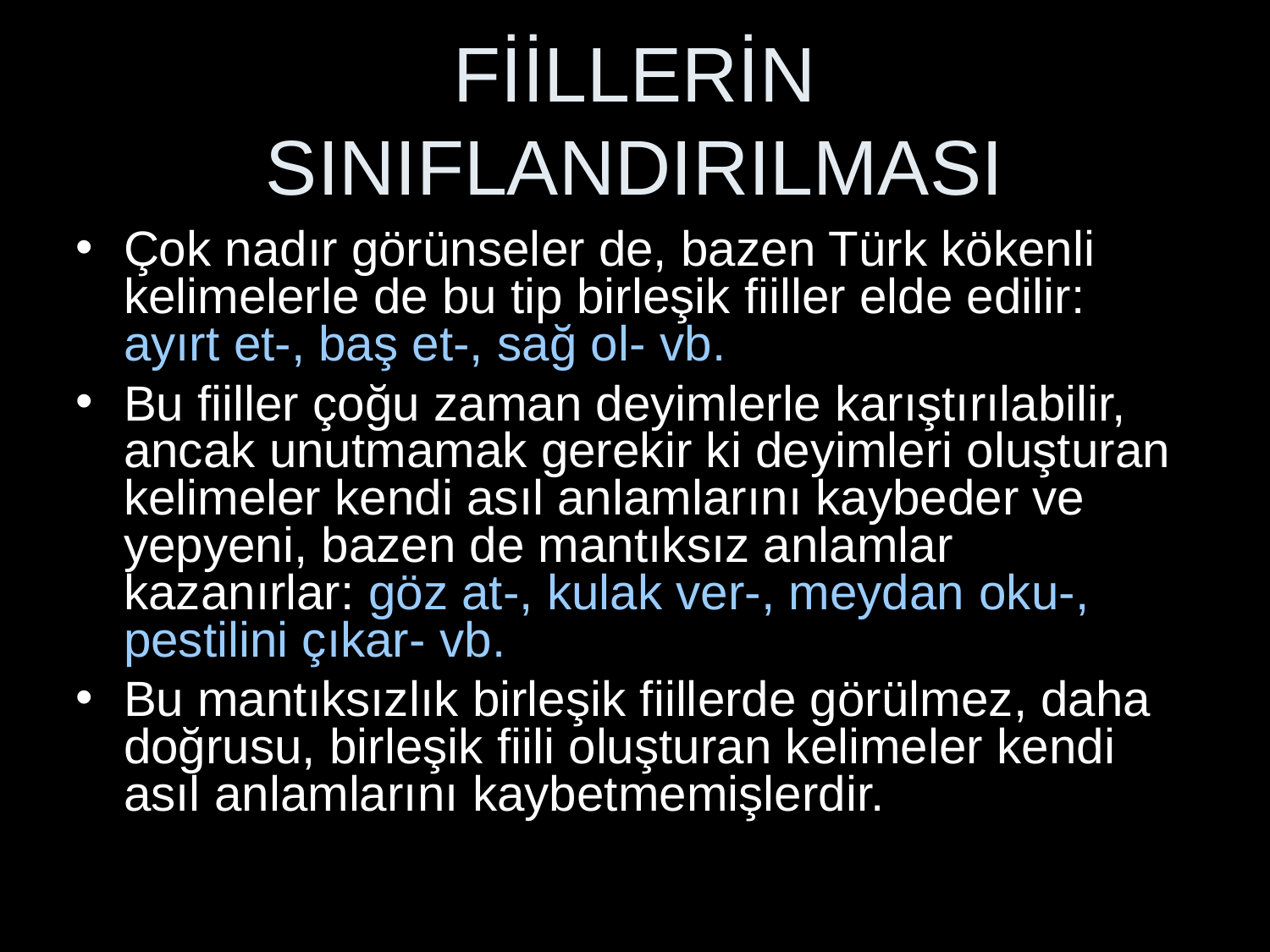

# FİİLLERİN SINIFLANDIRILMASI
Çok nadır görünseler de, bazen Türk kökenli kelimelerle de bu tip birleşik fiiller elde edilir: ayırt et-, baş et-, sağ ol- vb.
Bu fiiller çoğu zaman deyimlerle karıştırılabilir, ancak unutmamak gerekir ki deyimleri oluşturan kelimeler kendi asıl anlamlarını kaybeder ve yepyeni, bazen de mantıksız anlamlar kazanırlar: göz at-, kulak ver-, meydan oku-, pestilini çıkar- vb.
Bu mantıksızlık birleşik fiillerde görülmez, daha doğrusu, birleşik fiili oluşturan kelimeler kendi asıl anlamlarını kaybetmemişlerdir.